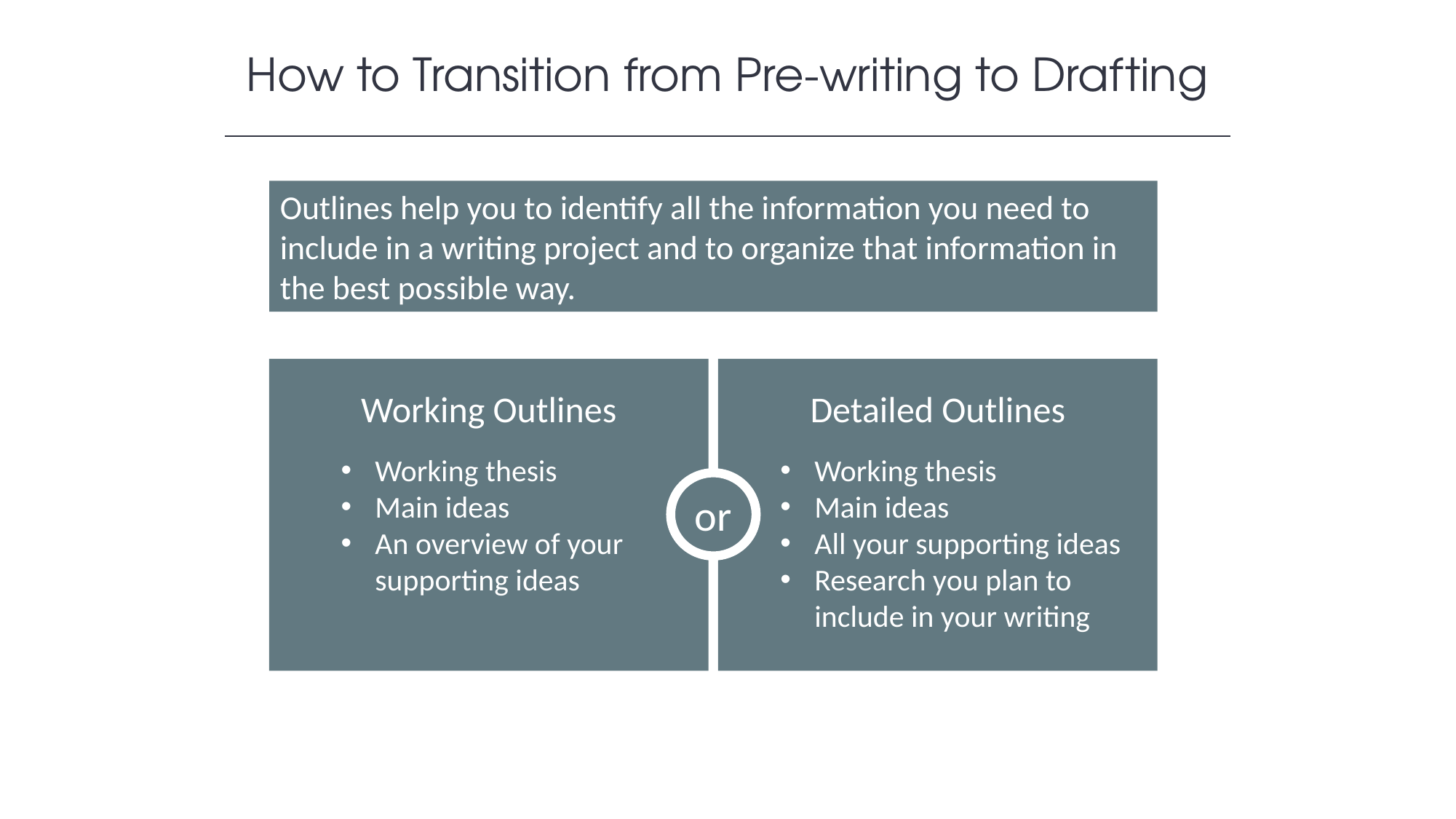

How to Transition from Pre-writing to Drafting
HAWKES LEARNING
Outlines help you to identify all the information you need to include in a writing project and to organize that information in the best possible way.

or
Working Outlines
Detailed Outlines
Working thesis
Main ideas
An overview of your supporting ideas
Working thesis
Main ideas
All your supporting ideas
Research you plan to include in your writing